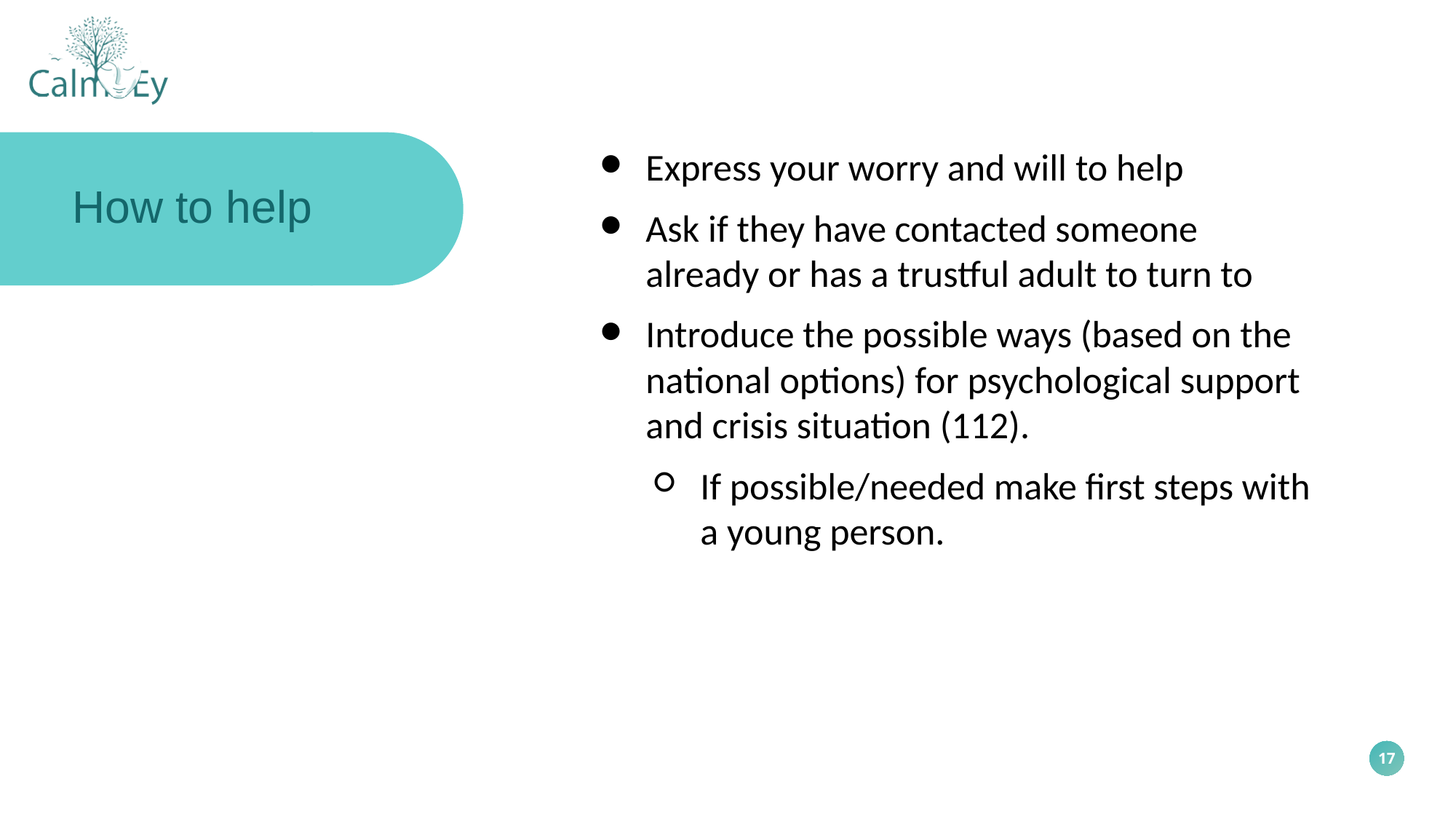

Express your worry and will to help
Ask if they have contacted someone already or has a trustful adult to turn to
Introduce the possible ways (based on the national options) for psychological support and crisis situation (112).
If possible/needed make first steps with a young person.
How to help